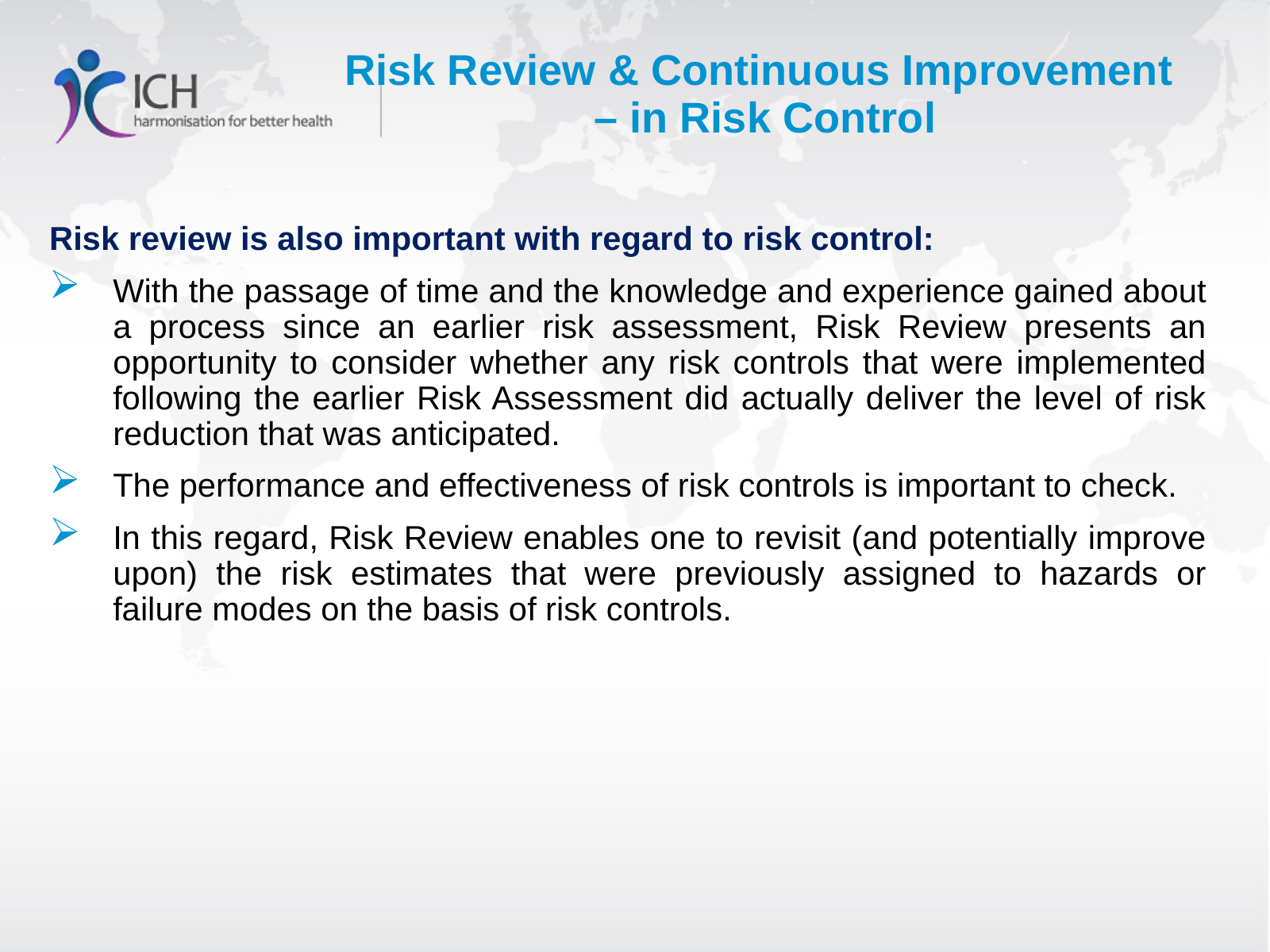

# Risk Review & Continuous Improvement – in Risk Control
Risk review is also important with regard to risk control:
With the passage of time and the knowledge and experience gained about a process since an earlier risk assessment, Risk Review presents an opportunity to consider whether any risk controls that were implemented following the earlier Risk Assessment did actually deliver the level of risk reduction that was anticipated.
The performance and effectiveness of risk controls is important to check.
In this regard, Risk Review enables one to revisit (and potentially improve upon) the risk estimates that were previously assigned to hazards or failure modes on the basis of risk controls.